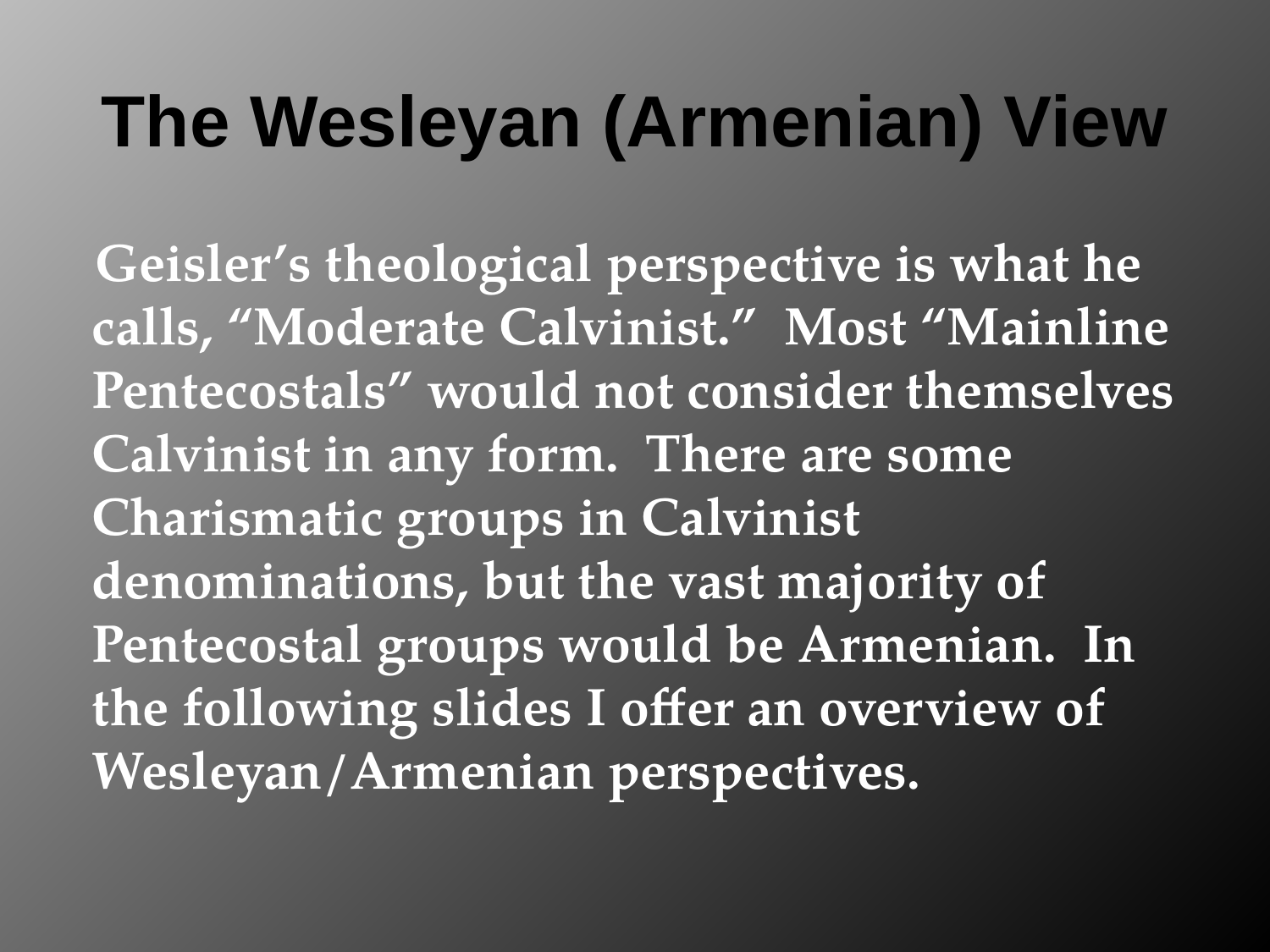

# The Wesleyan (Armenian) View
Geisler’s theological perspective is what he calls, “Moderate Calvinist.”  Most “Mainline Pentecostals” would not consider themselves Calvinist in any form.  There are some Charismatic groups in Calvinist denominations, but the vast majority of Pentecostal groups would be Armenian.  In the following slides I offer an overview of Wesleyan/Armenian perspectives.